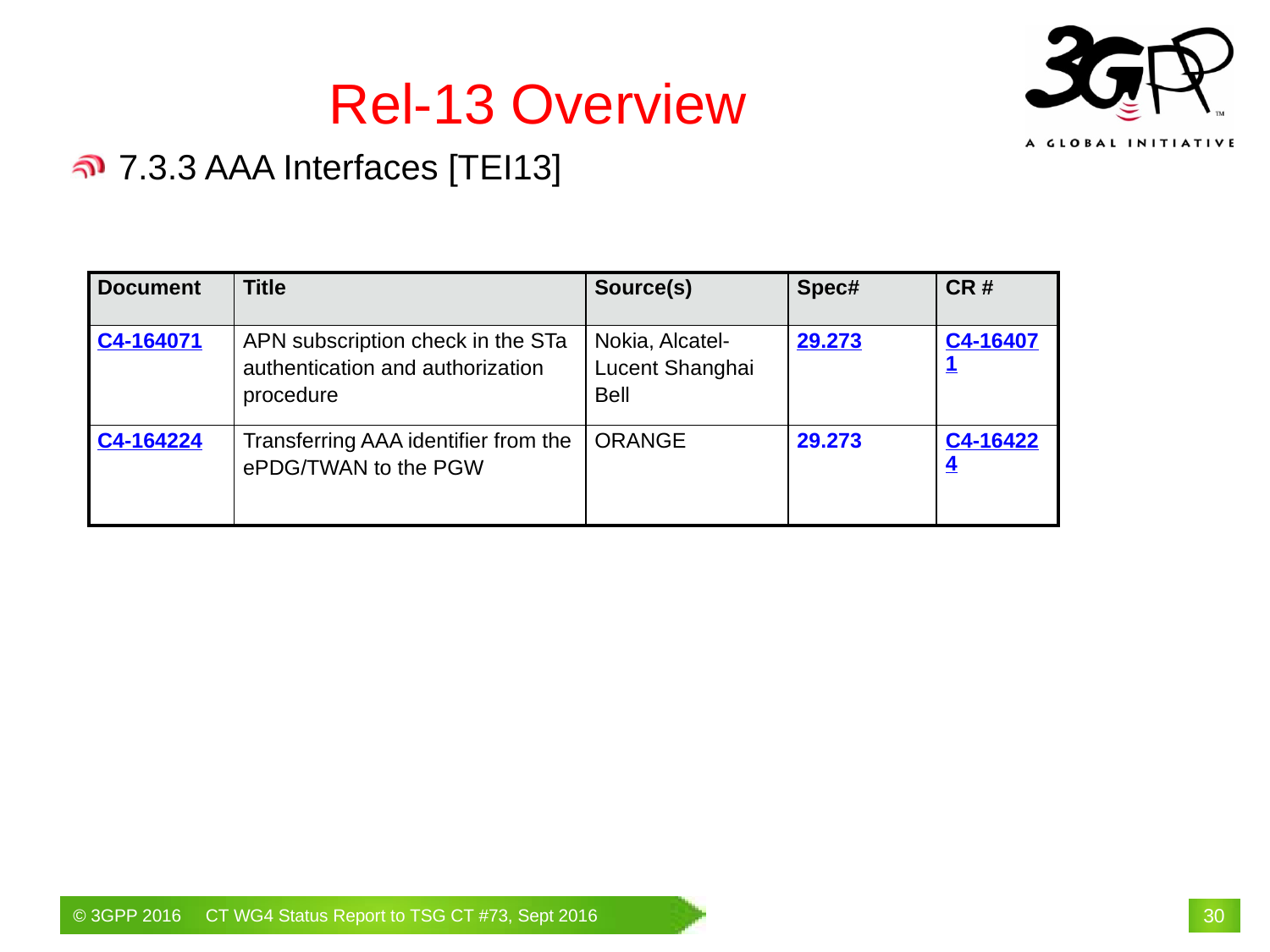

# Rel-13 Overview
7.3.3 AAA Interfaces [TEI13]

| Document | Title | Source(s) | Spec# | CR # |
| --- | --- | --- | --- | --- |
| C4-164071 | APN subscription check in the STa authentication and authorization procedure | Nokia, Alcatel-Lucent Shanghai Bell | 29.273 | C4-164071 |
| C4-164224 | Transferring AAA identifier from the ePDG/TWAN to the PGW | ORANGE | 29.273 | C4-164224 |